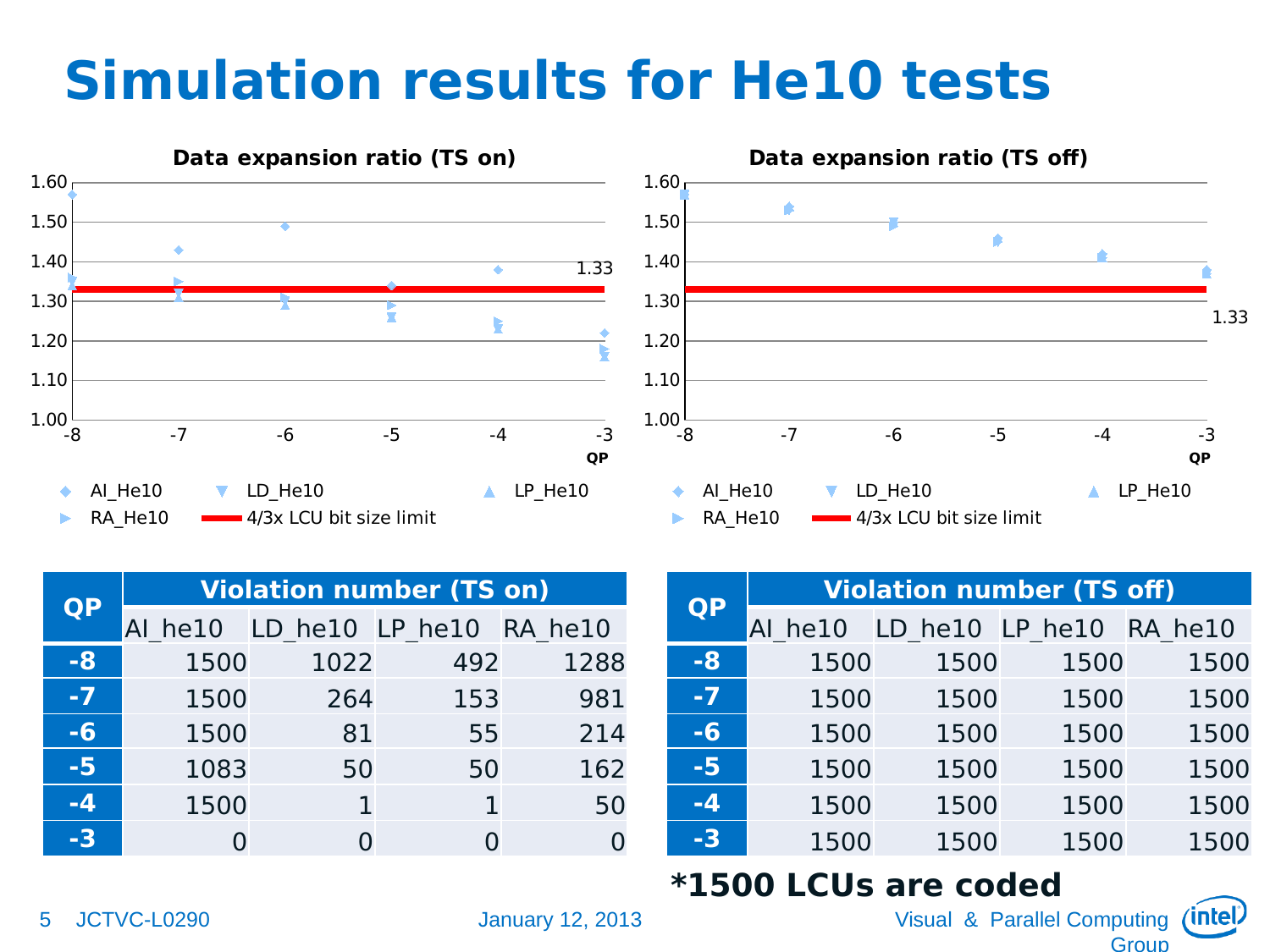

# Simulation results for He10 tests

### Chart: Data expansion ratio (TS on)

| Category |  |  |  |  |  |
|---|---|---|---|---|---|

### Chart: Data expansion ratio (TS off)

| Category |  |  |  |  |  |
|---|---|---|---|---|---|
| QP | Violation number (TS on) |  |  |  |
| --- | --- | --- | --- | --- |
|  | AI\_he10 | LD\_he10 | LP\_he10 | RA\_he10 |
| -8 | 1500 | 1022 | 492 | 1288 |
| -7 | 1500 | 264 | 153 | 981 |
| -6 | 1500 | 81 | 55 | 214 |
| -5 | 1083 | 50 | 50 | 162 |
| -4 | 1500 | 1 | 1 | 50 |
| -3 | 0 | 0 | 0 | 0 |
| QP | Violation number (TS off) |  |  |  |
| --- | --- | --- | --- | --- |
|  | AI\_he10 | LD\_he10 | LP\_he10 | RA\_he10 |
| -8 | 1500 | 1500 | 1500 | 1500 |
| -7 | 1500 | 1500 | 1500 | 1500 |
| -6 | 1500 | 1500 | 1500 | 1500 |
| -5 | 1500 | 1500 | 1500 | 1500 |
| -4 | 1500 | 1500 | 1500 | 1500 |
| -3 | 1500 | 1500 | 1500 | 1500 |
*1500 LCUs are coded
5
JCTVC-L0290
January 12, 2013